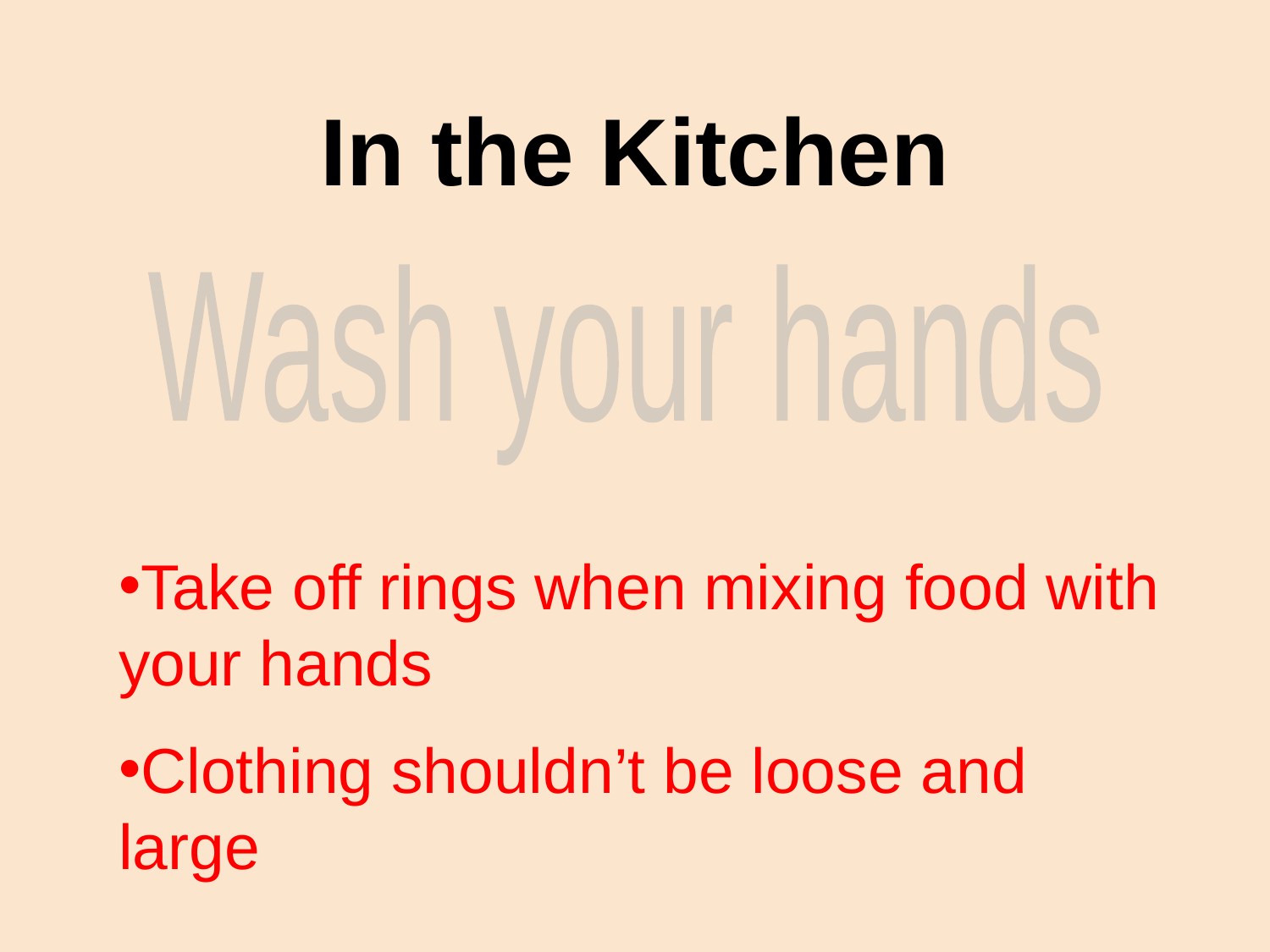

# In the Kitchen
Wash your hands
Take off rings when mixing food with your hands
Clothing shouldn’t be loose and large